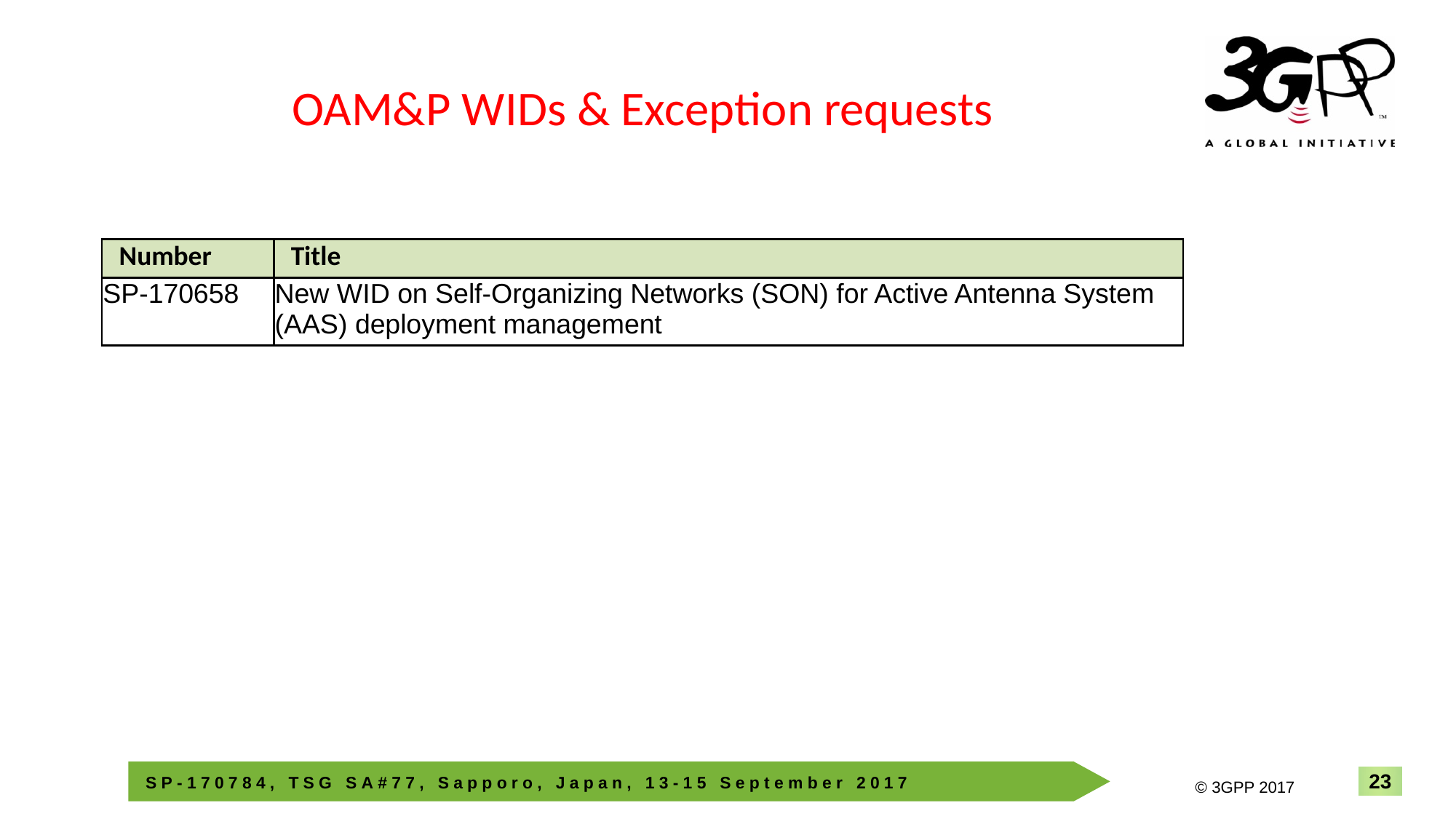

OAM&P WIDs & Exception requests
| Number | Title |
| --- | --- |
| SP-170658 | New WID on Self-Organizing Networks (SON) for Active Antenna System (AAS) deployment management |